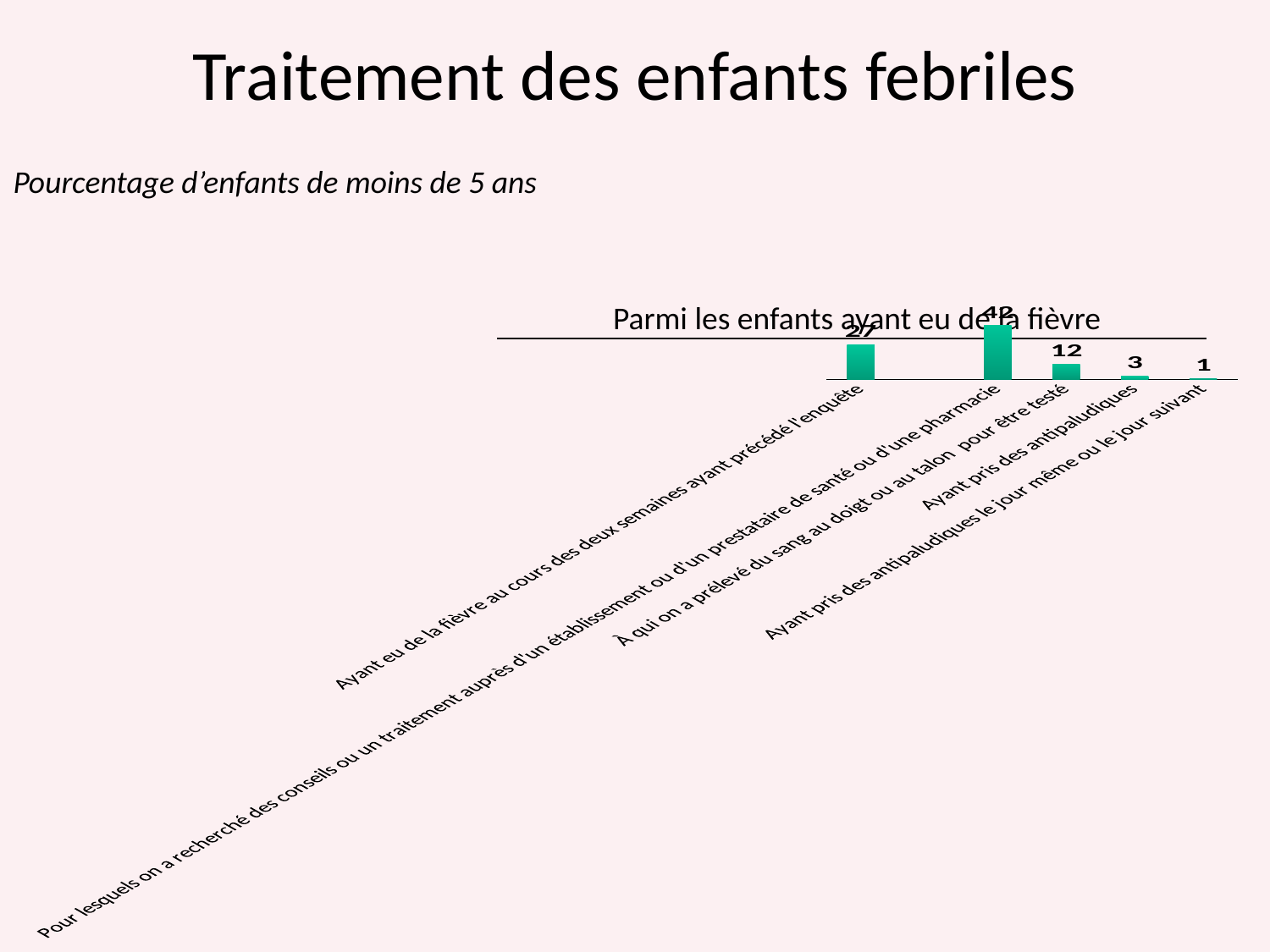

Traitement des enfants febriles
Pourcentage d’enfants de moins de 5 ans

### Chart

| Category | Series 1 |
|---|---|
| Ayant eu de la fièvre au cours des deux semaines ayant précédé l'enquête | 27.0 |
|  | None |
| Pour lesquels on a recherché des conseils ou un traitement auprès d'un établissement ou d'un prestataire de santé ou d'une pharmacie | 42.0 |
| À qui on a prélevé du sang au doigt ou au talon  pour être testé | 12.0 |
| Ayant pris des antipaludiques | 3.0 |
| Ayant pris des antipaludiques le jour même ou le jour suivant | 1.0 |
Parmi les enfants ayant eu de la fièvre